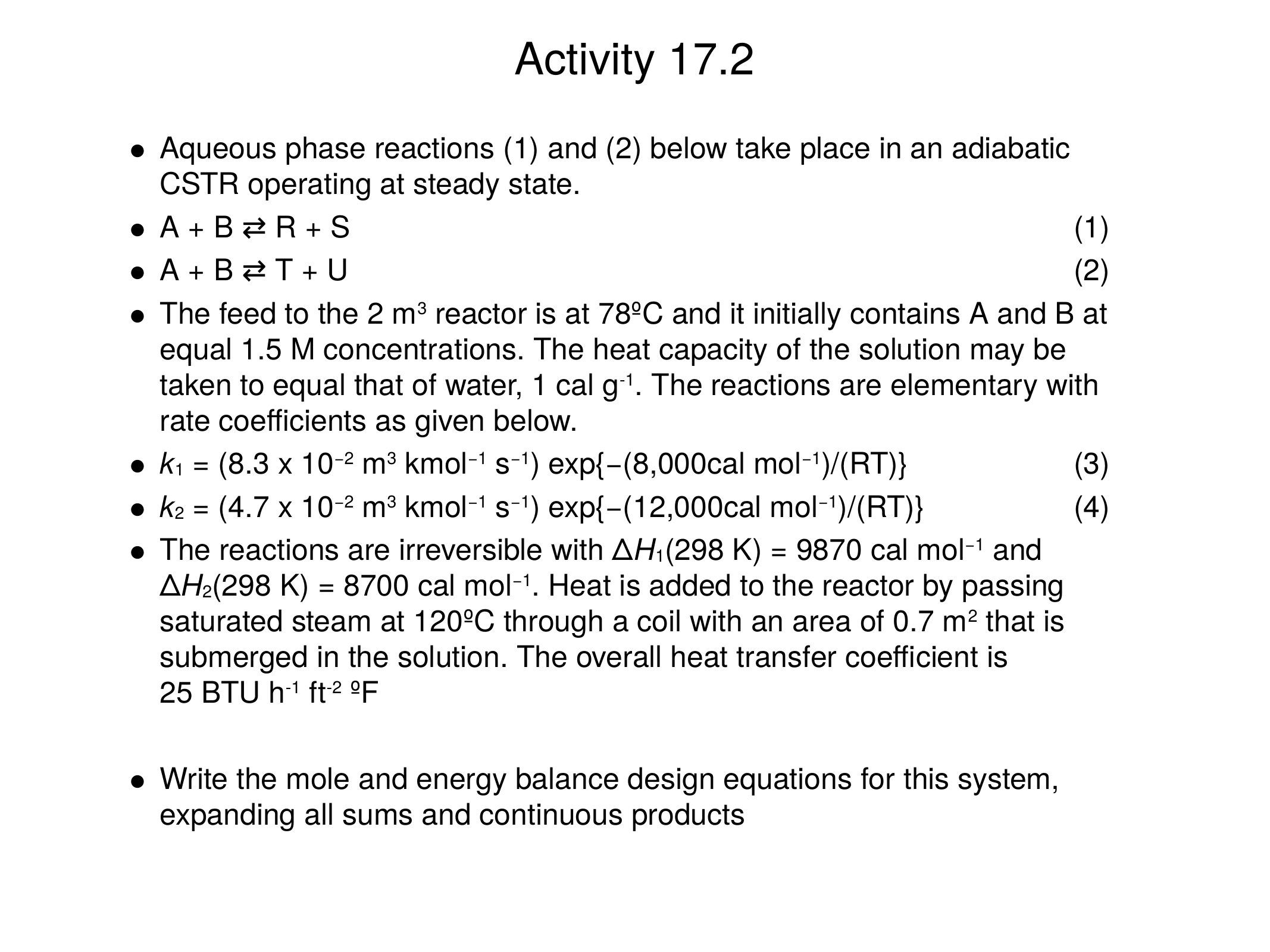

# Activity 17.2
Aqueous phase reactions (1) and (2) below take place in an adiabatic CSTR operating at steady state.
A + B ⇄ R + S	(1)
A + B ⇄ T + U	(2)
The feed to the 2 m3 reactor is at 78ºC and it initially contains A and B at equal 1.5 M concentrations. The heat capacity of the solution may be taken to equal that of water, 1 cal g-1. The reactions are elementary with rate coefficients as given below.
k1 = (8.3 x 10−2 m3 kmol−1 s−1) exp{−(8,000cal mol−1)/(RT)}	(3)
k2 = (4.7 x 10−2 m3 kmol−1 s−1) exp{−(12,000cal mol−1)/(RT)}	(4)
The reactions are irreversible with ΔH1(298 K) = 9870 cal mol−1 and
ΔH2(298 K) = 8700 cal mol−1. Heat is added to the reactor by passing saturated steam at 120ºC through a coil with an area of 0.7 m2 that is submerged in the solution. The overall heat transfer coefficient is
25 BTU h-1 ft-2 ºF

Write the mole and energy balance design equations for this system, expanding all sums and continuous products